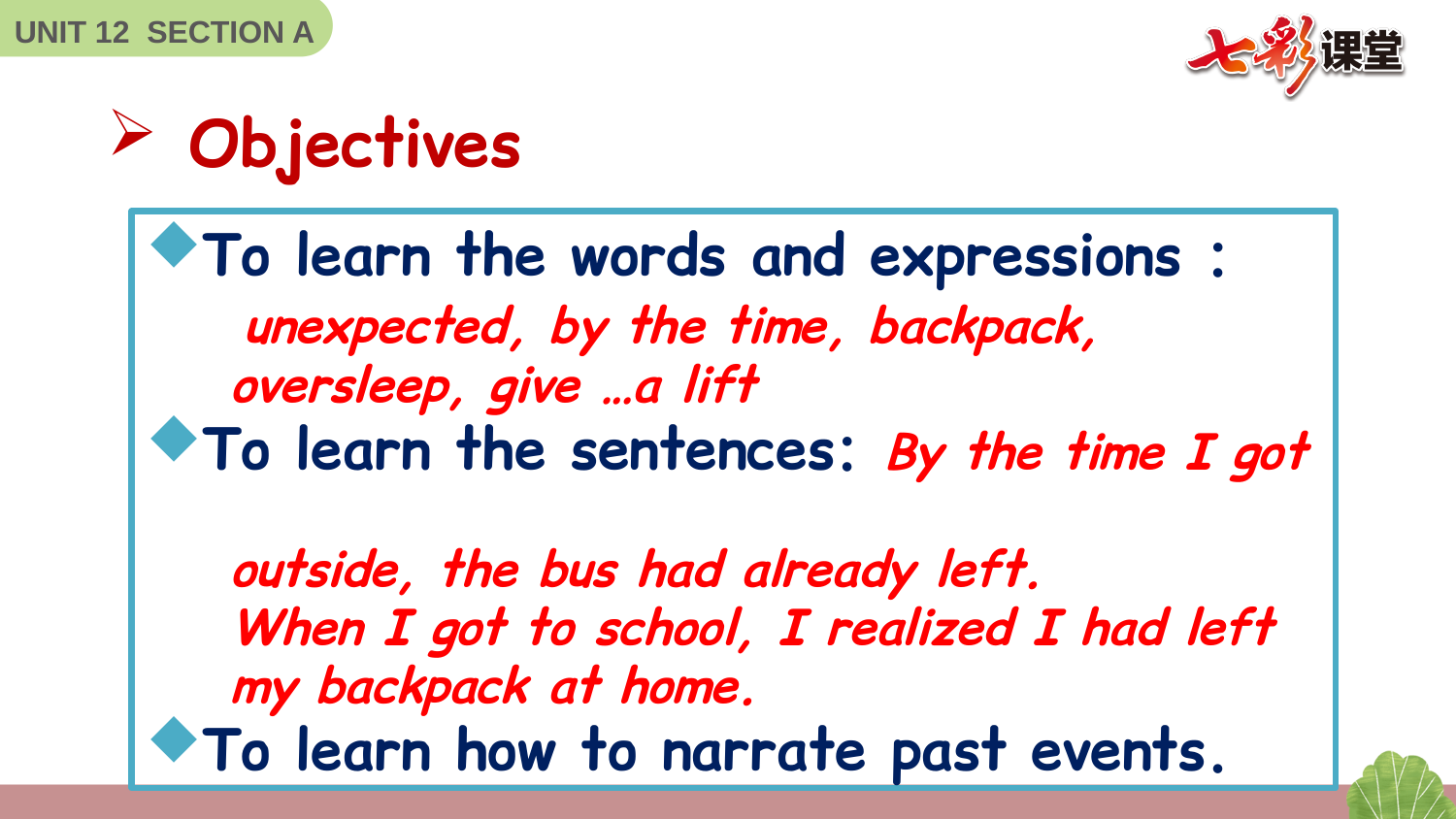

Objectives
To learn the words and expressions :
    unexpected, by the time, backpack,
    oversleep, give …a lift
To learn the sentences: By the time I got
    outside, the bus had already left.
    When I got to school, I realized I had left
    my backpack at home.
To learn how to narrate past events.